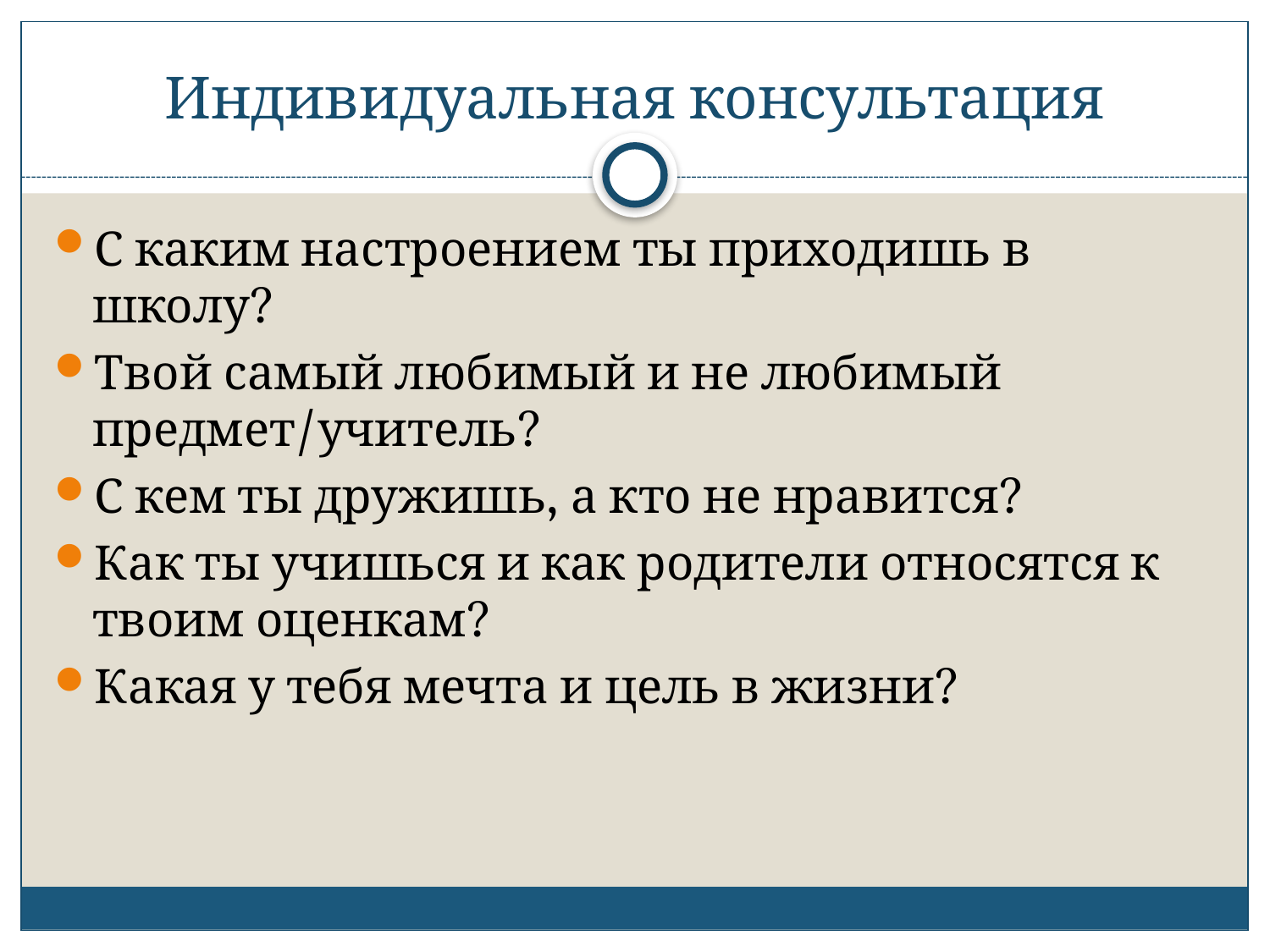

# Индивидуальная консультация
С каким настроением ты приходишь в школу?
Твой самый любимый и не любимый предмет/учитель?
С кем ты дружишь, а кто не нравится?
Как ты учишься и как родители относятся к твоим оценкам?
Какая у тебя мечта и цель в жизни?